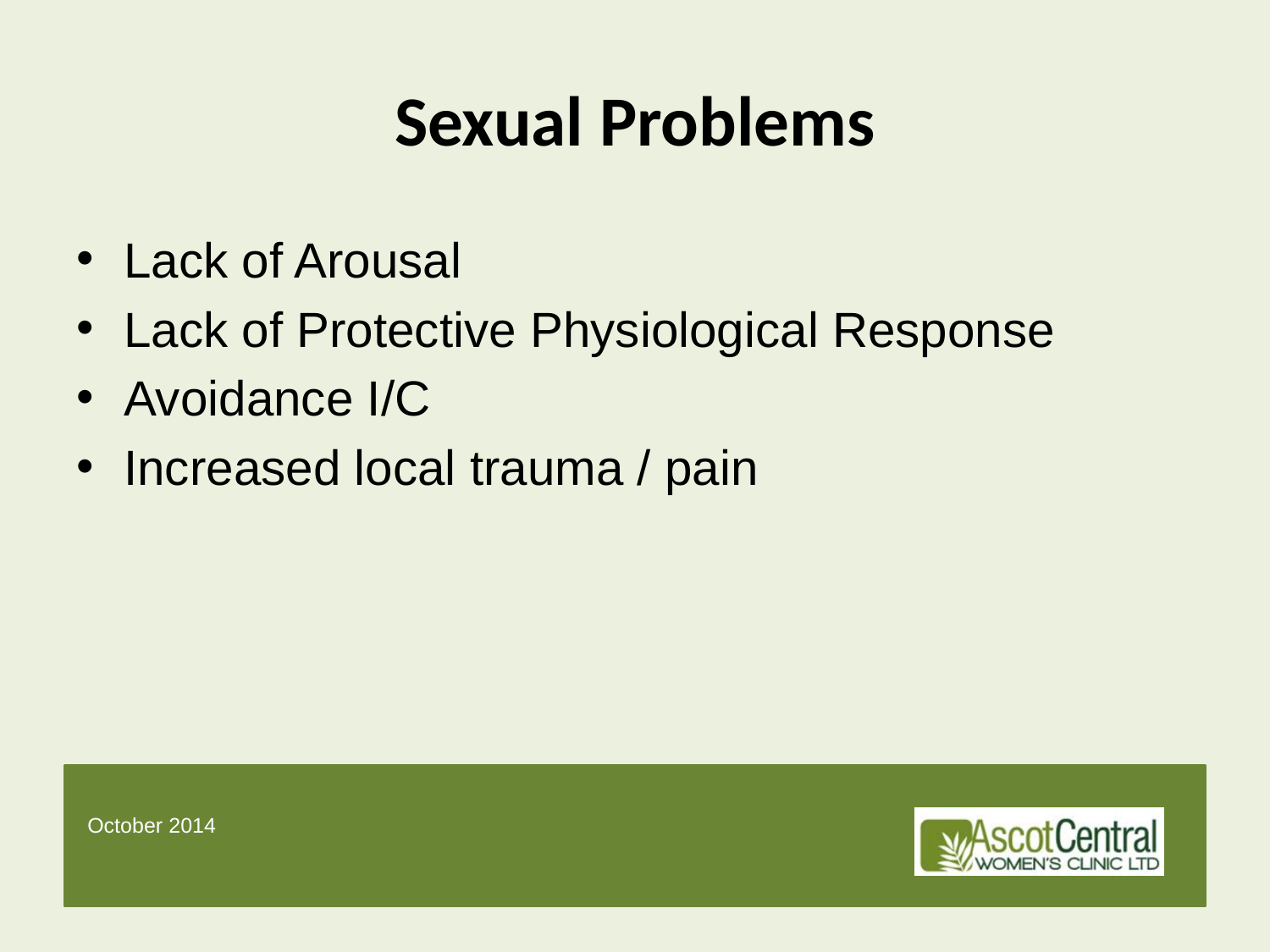

# Sexual Problems
Lack of Arousal
Lack of Protective Physiological Response
Avoidance I/C
Increased local trauma / pain